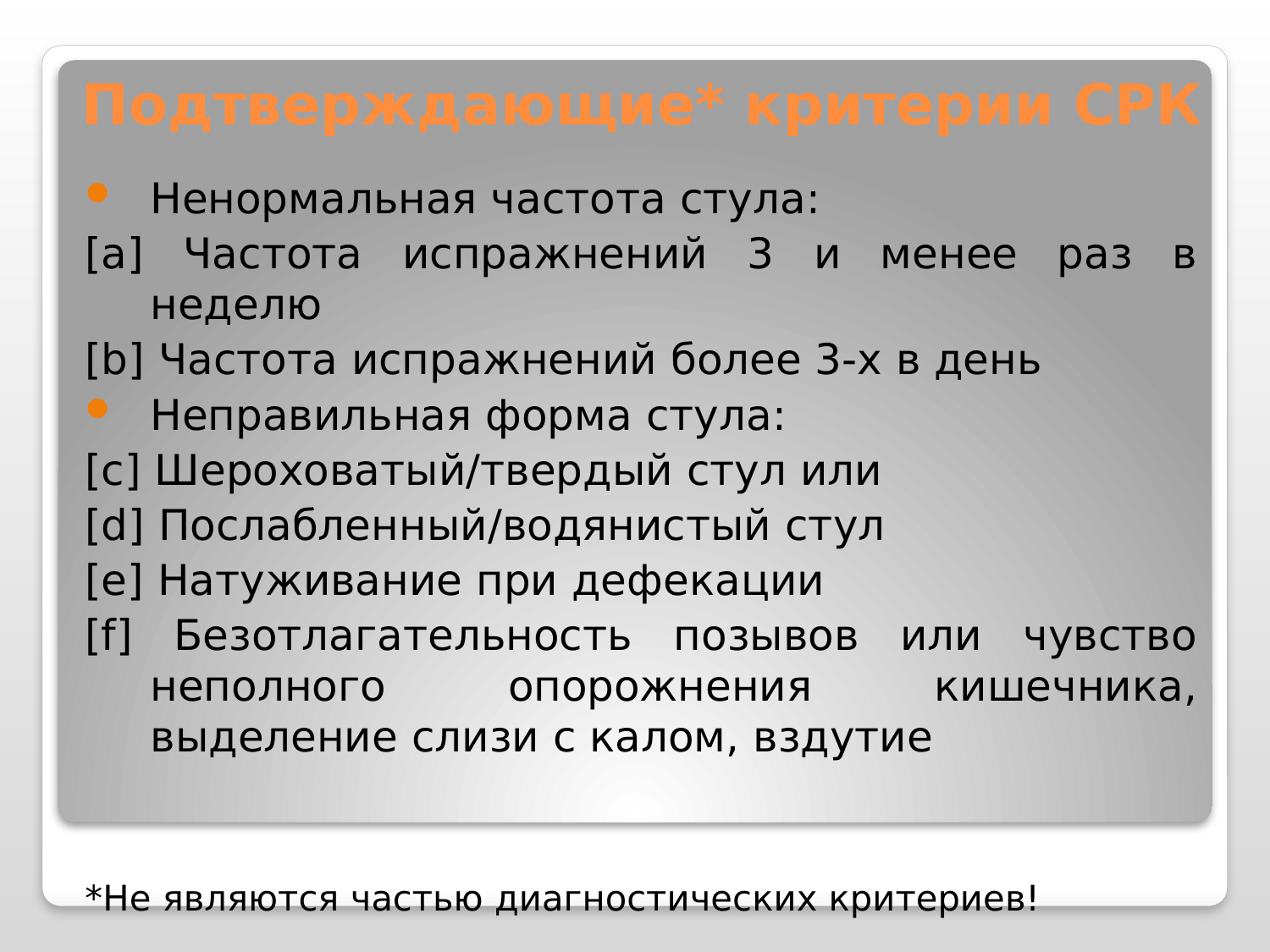

Подтверждающие* критерии СРК
Ненормальная частота стула:
[a] Частота испражнений 3 и менее раз в неделю
[b] Частота испражнений более 3-х в день
Неправильная форма стула:
[c] Шероховатый/твердый стул или
[d] Послабленный/водянистый стул
[e] Натуживание при дефекации
[f] Безотлагательность позывов или чувство неполного опорожнения кишечника, выделение слизи с калом, вздутие

*Не являются частью диагностических критериев!